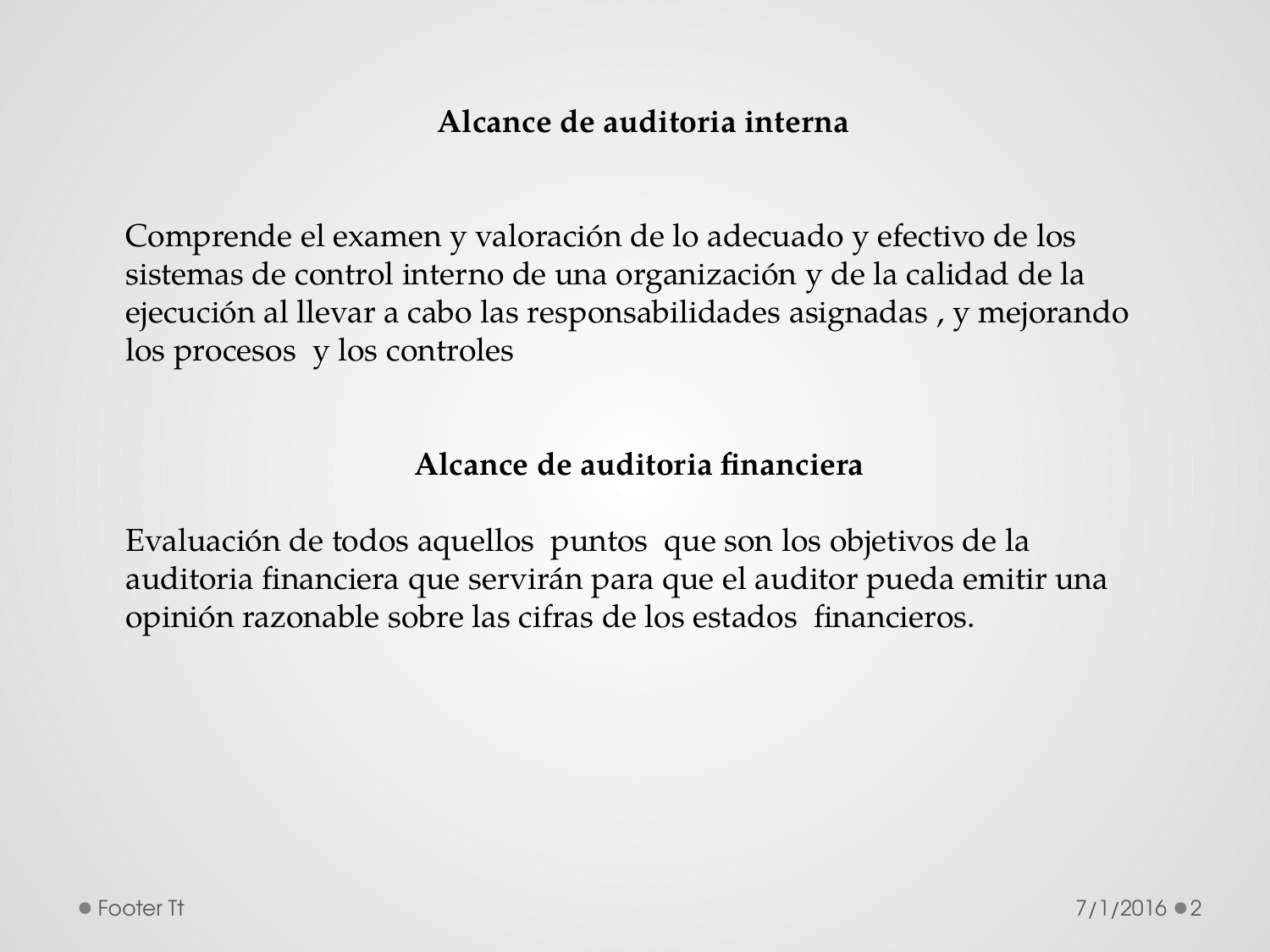

Alcance de auditoria interna

Comprende el examen y valoración de lo adecuado y efectivo de los sistemas de control interno de una organización y de la calidad de la ejecución al llevar a cabo las responsabilidades asignadas , y mejorando los procesos  y los controles

Alcance de auditoria financiera

Evaluación de todos aquellos  puntos  que son los objetivos de la auditoria financiera que servirán para que el auditor pueda emitir una opinión razonable sobre las cifras de los estados  financieros.

Footer Tt
7/1/2016
2